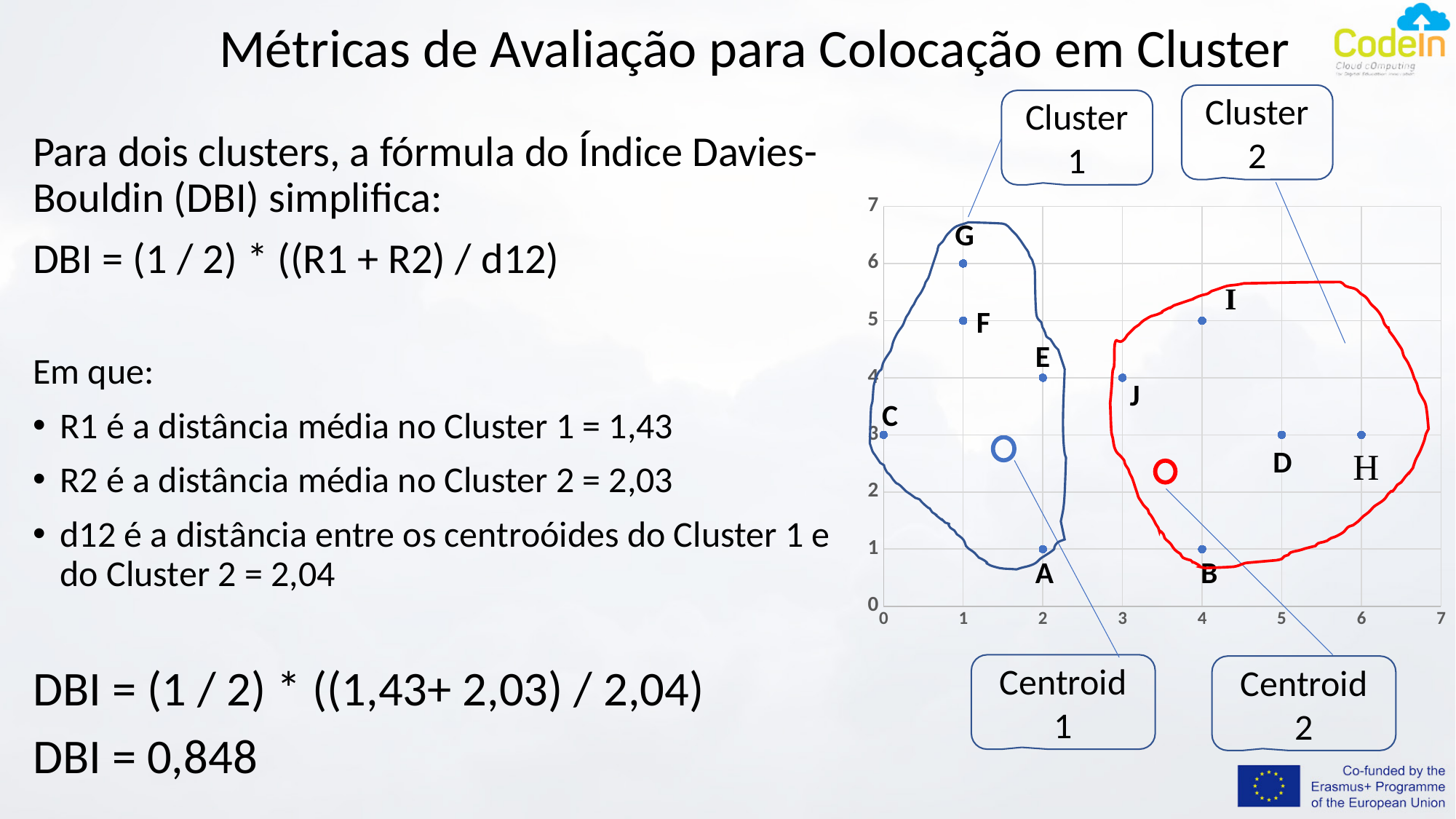

# Métricas de Avaliação para Colocação em Cluster
Cluster 2
Cluster 1
Para dois clusters, a fórmula do Índice Davies-Bouldin (DBI) simplifica:
DBI = (1 / 2) * ((R1 + R2) / d12)

Em que:
R1 é a distância média no Cluster 1 = 1,43
R2 é a distância média no Cluster 2 = 2,03
d12 é a distância entre os centroóides do Cluster 1 e do Cluster 2 = 2,04

DBI = (1 / 2) * ((1,43+ 2,03) / 2,04)
DBI = 0,848

### Chart

| Category | Y |
|---|---|
G

F
E
J
C

D

B
A
Centroid 1
Centroid 2